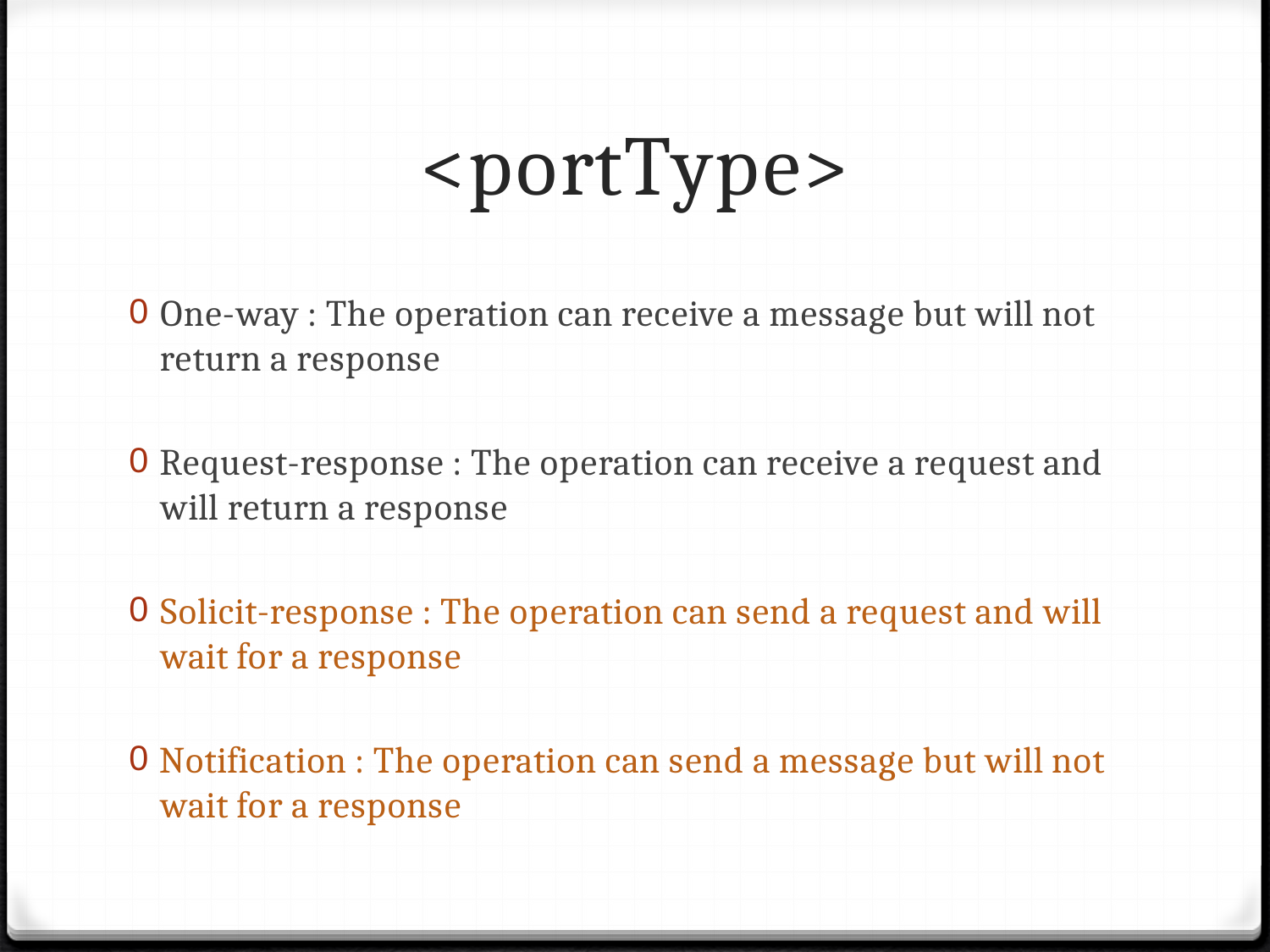

# <portType>
One-way : The operation can receive a message but will not return a response

Request-response : The operation can receive a request and will return a response

Solicit-response : The operation can send a request and will wait for a response

Notification : The operation can send a message but will not wait for a response